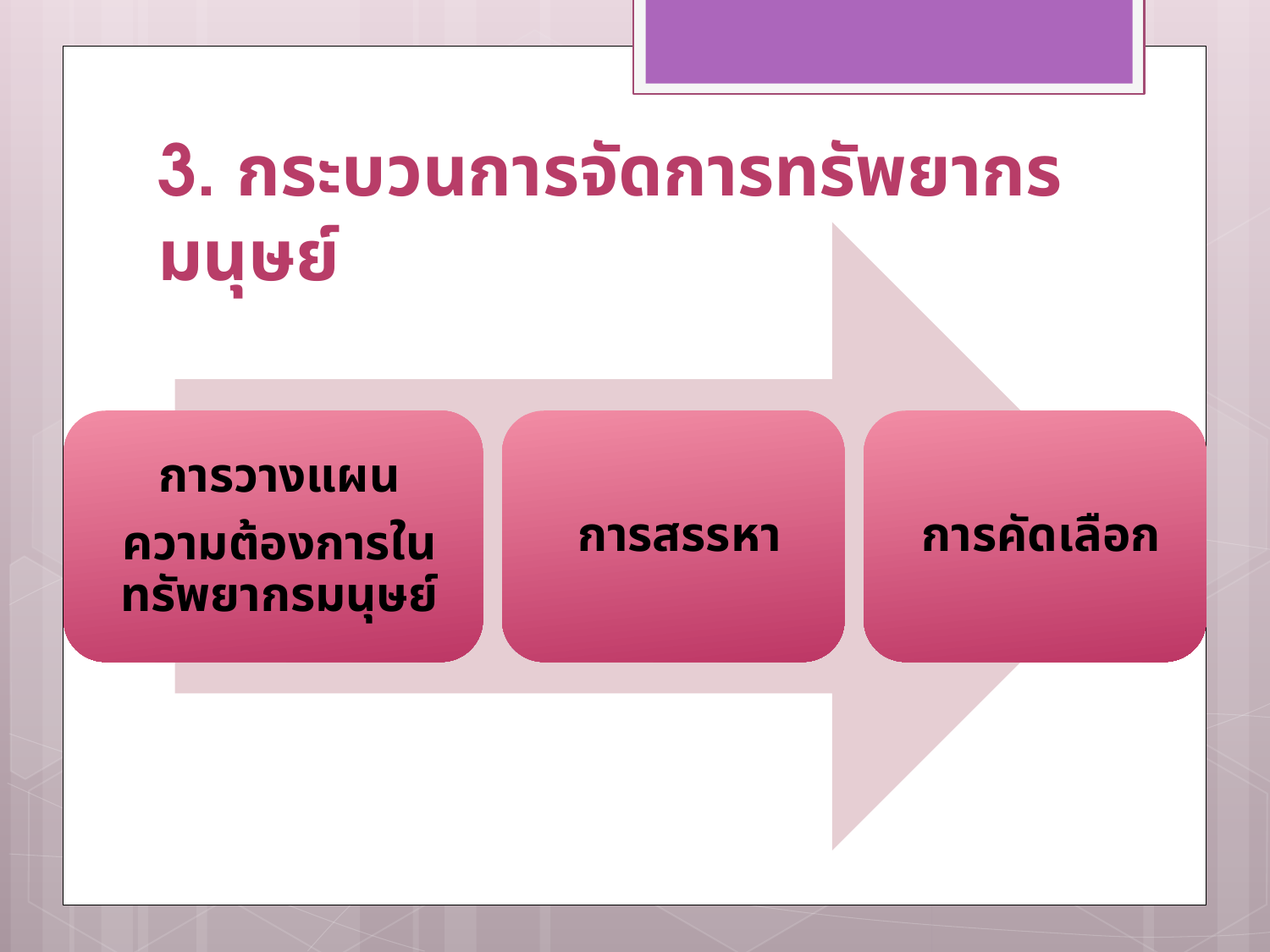

# 3. กระบวนการจัดการทรัพยากรมนุษย์
การวางแผน
ความต้องการในทรัพยากรมนุษย์
การสรรหา
การคัดเลือก